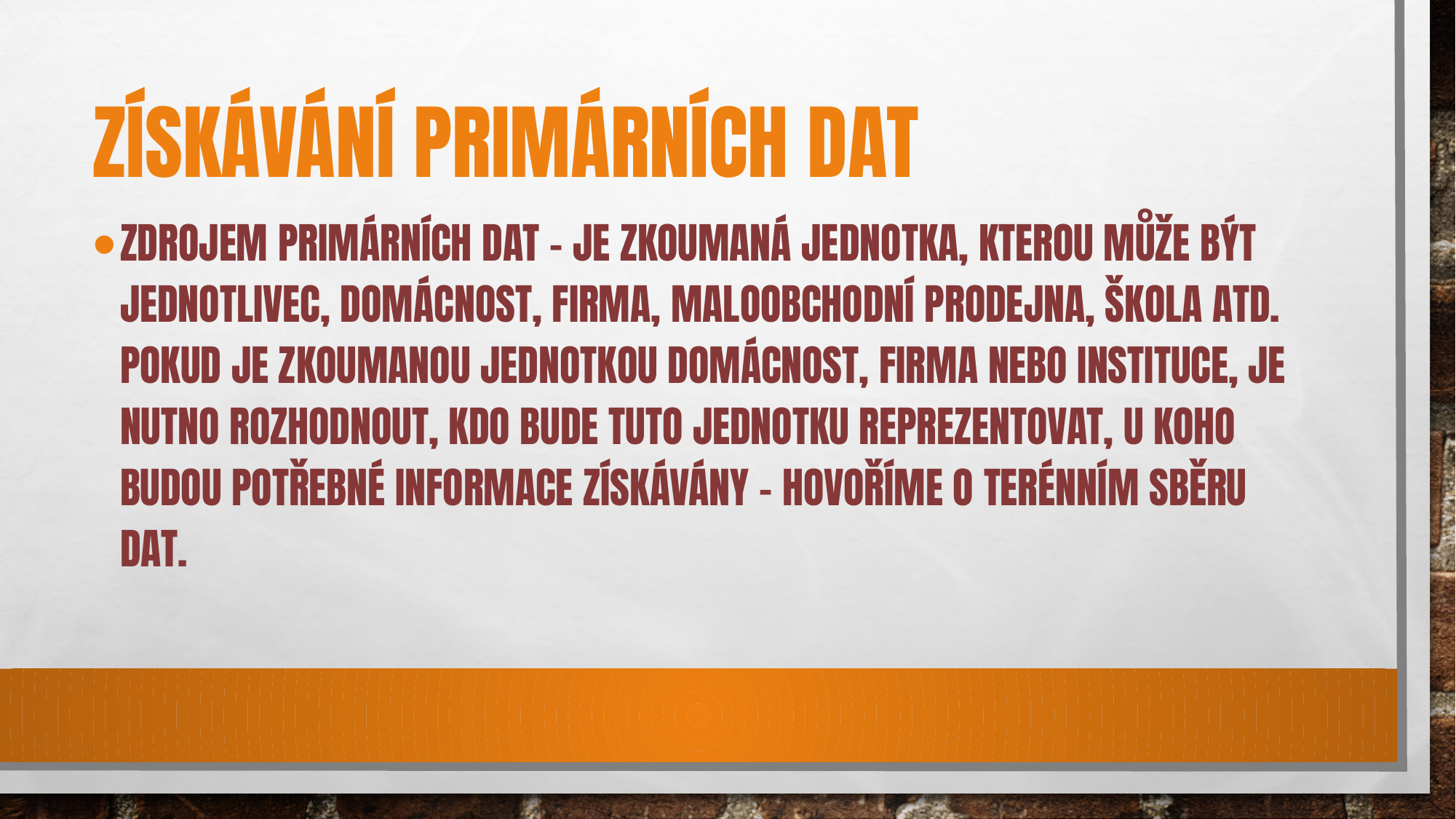

# Získávání primárních dat
Zdrojem primárních dat – je zkoumaná jednotka, kterou může být jednotlivec, domácnost, firma, maloobchodní prodejna, škola atd. Pokud je zkoumanou jednotkou domácnost, firma nebo instituce, je nutno rozhodnout, kdo bude tuto jednotku reprezentovat, u koho budou potřebné informace získávány – hovoříme o terénním sběru dat.